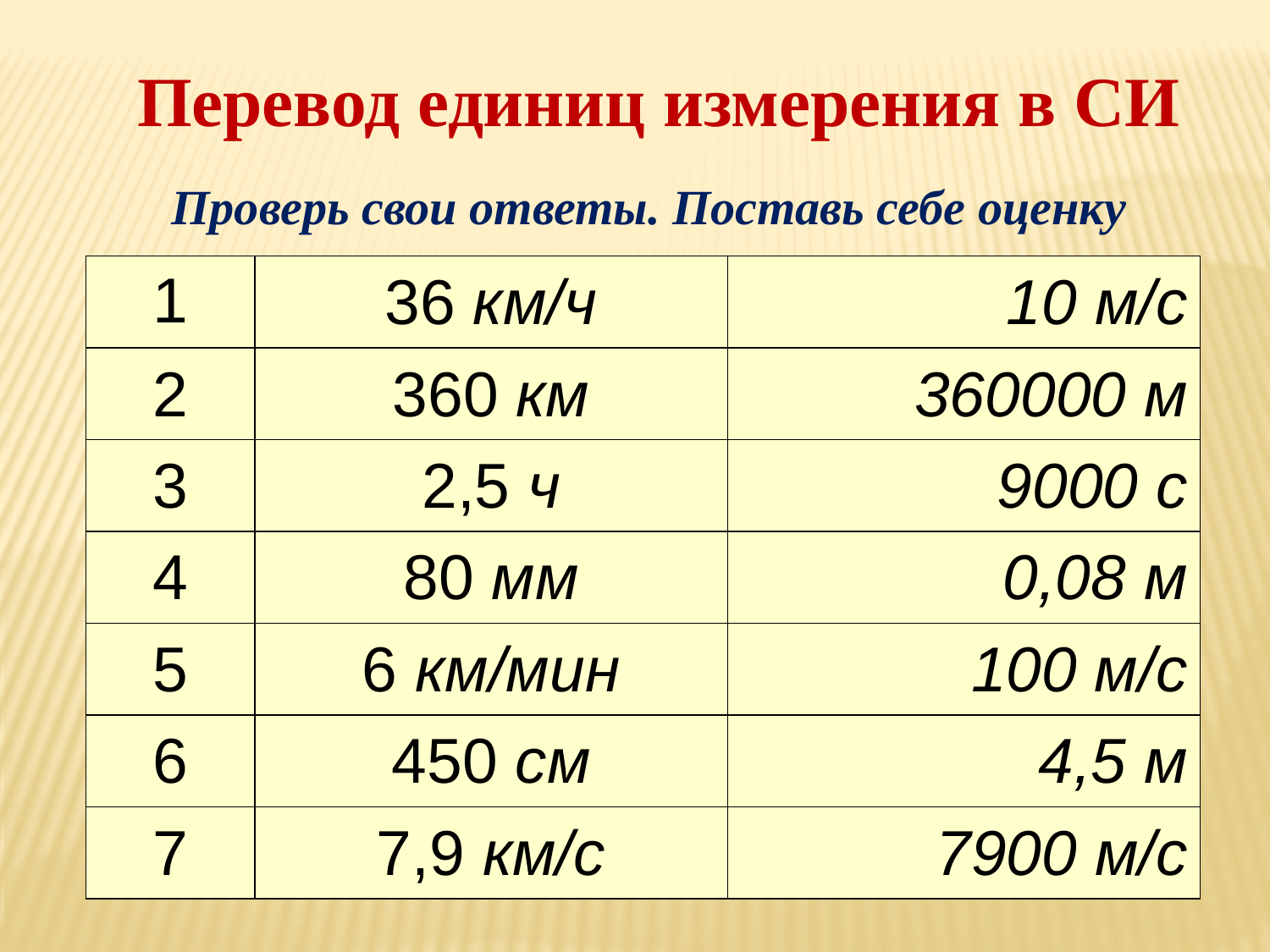

Перевод единиц измерения в СИ
Проверь свои ответы. Поставь себе оценку
| 1 | 36 км/ч | 10 м/с |
| --- | --- | --- |
| 2 | 360 км | 360000 м |
| 3 | 2,5 ч | 9000 с |
| 4 | 80 мм | 0,08 м |
| 5 | 6 км/мин | 100 м/с |
| 6 | 450 см | 4,5 м |
| 7 | 7,9 км/с | 7900 м/с |